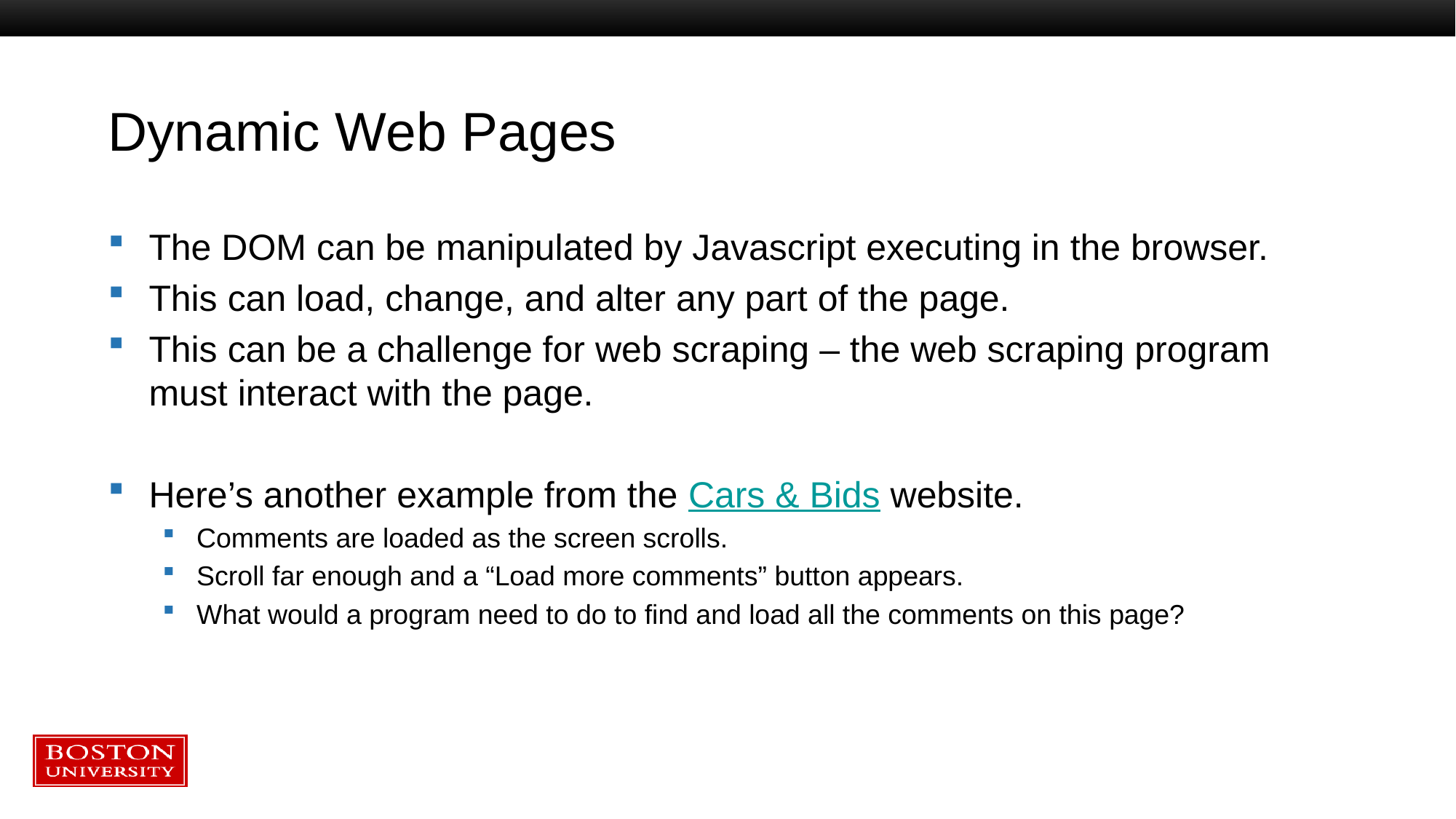

# Dynamic Web Pages
The DOM can be manipulated by Javascript executing in the browser.
This can load, change, and alter any part of the page.
This can be a challenge for web scraping – the web scraping program must interact with the page.

Here’s another example from the Cars & Bids website.
Comments are loaded as the screen scrolls.
Scroll far enough and a “Load more comments” button appears.
What would a program need to do to find and load all the comments on this page?